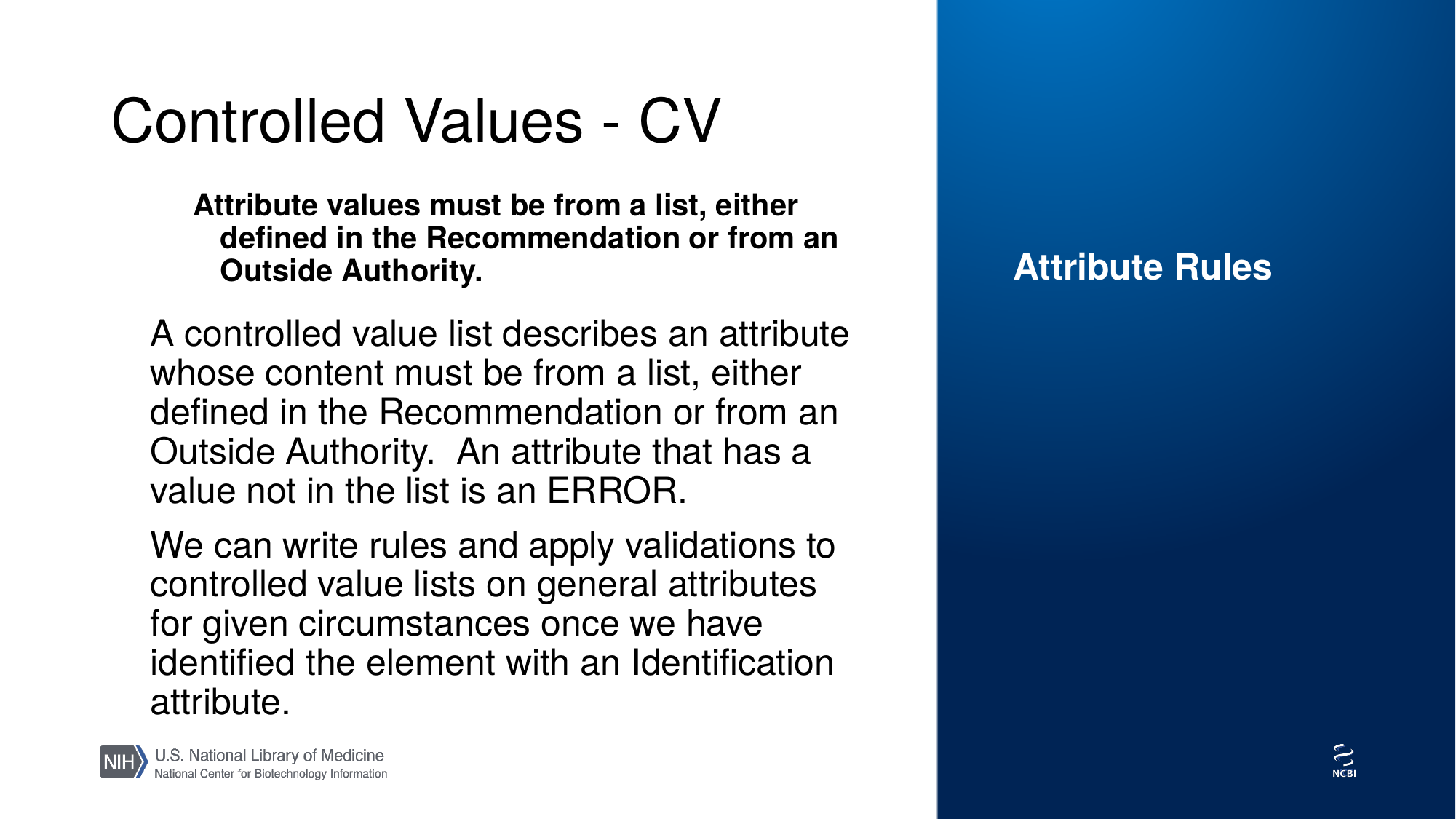

# Controlled Values - CV
Attribute values must be from a list, either defined in the Recommendation or from an Outside Authority.
Attribute Rules

A controlled value list describes an attribute whose content must be from a list, either defined in the Recommendation or from an Outside Authority.  An attribute that has a value not in the list is an ERROR.
We can write rules and apply validations to controlled value lists on general attributes for given circumstances once we have identified the element with an Identification attribute.